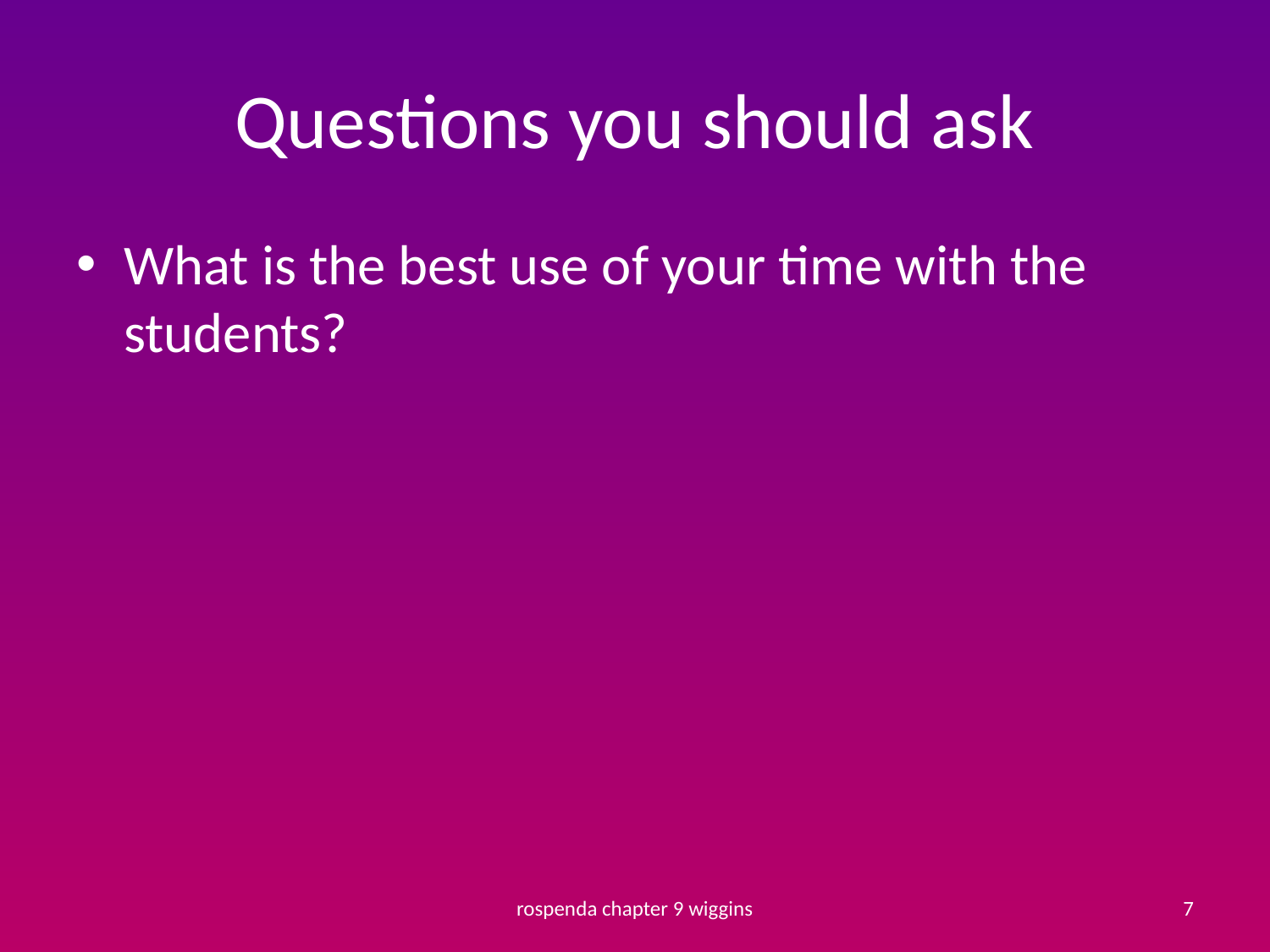

# Questions you should ask
What is the best use of your time with the students?
rospenda chapter 9 wiggins
7